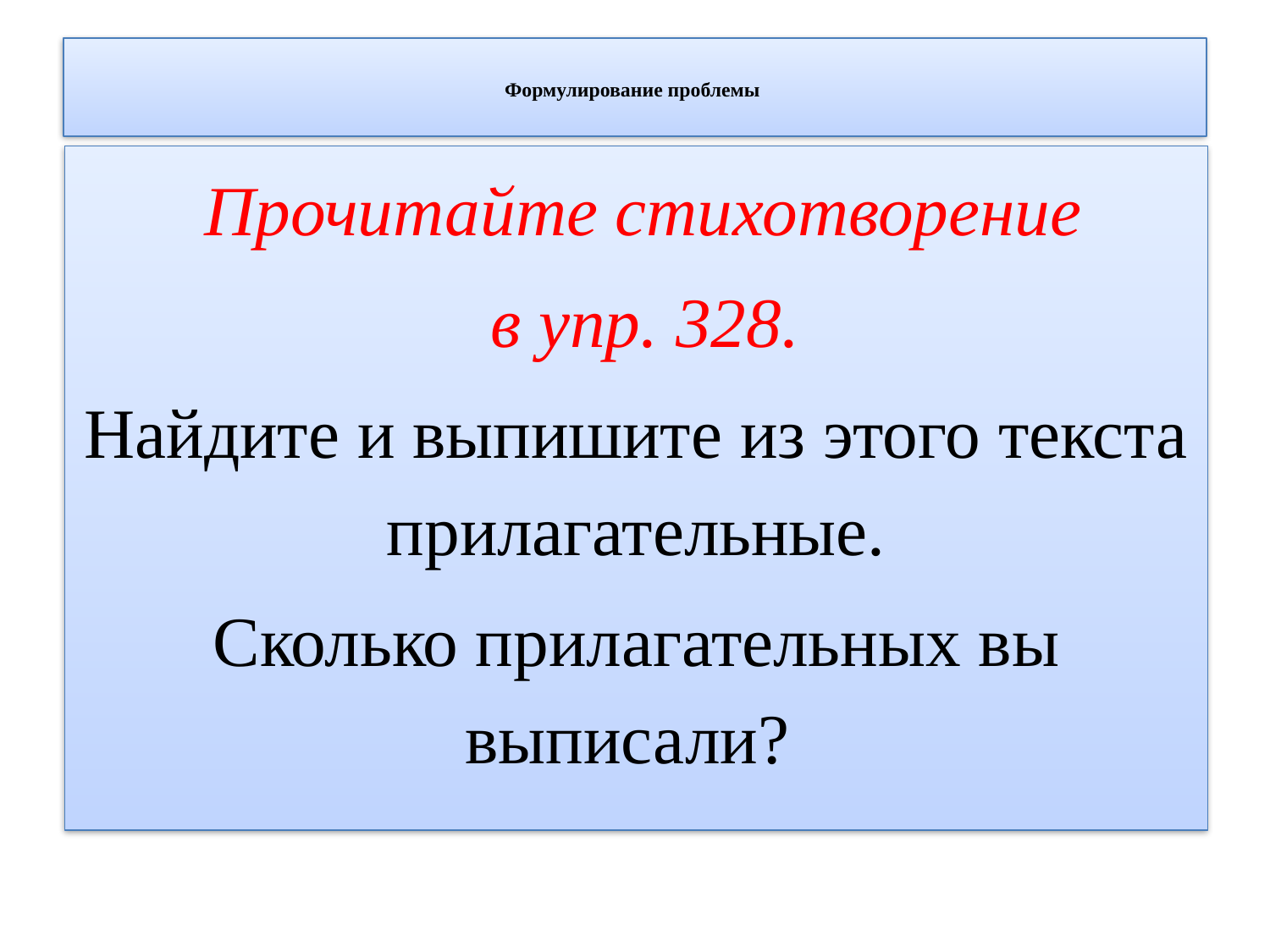

# Формулирование проблемы
 Прочитайте стихотворение
 в упр. 328.
Найдите и выпишите из этого текста прилагательные.
Сколько прилагательных вы выписали?